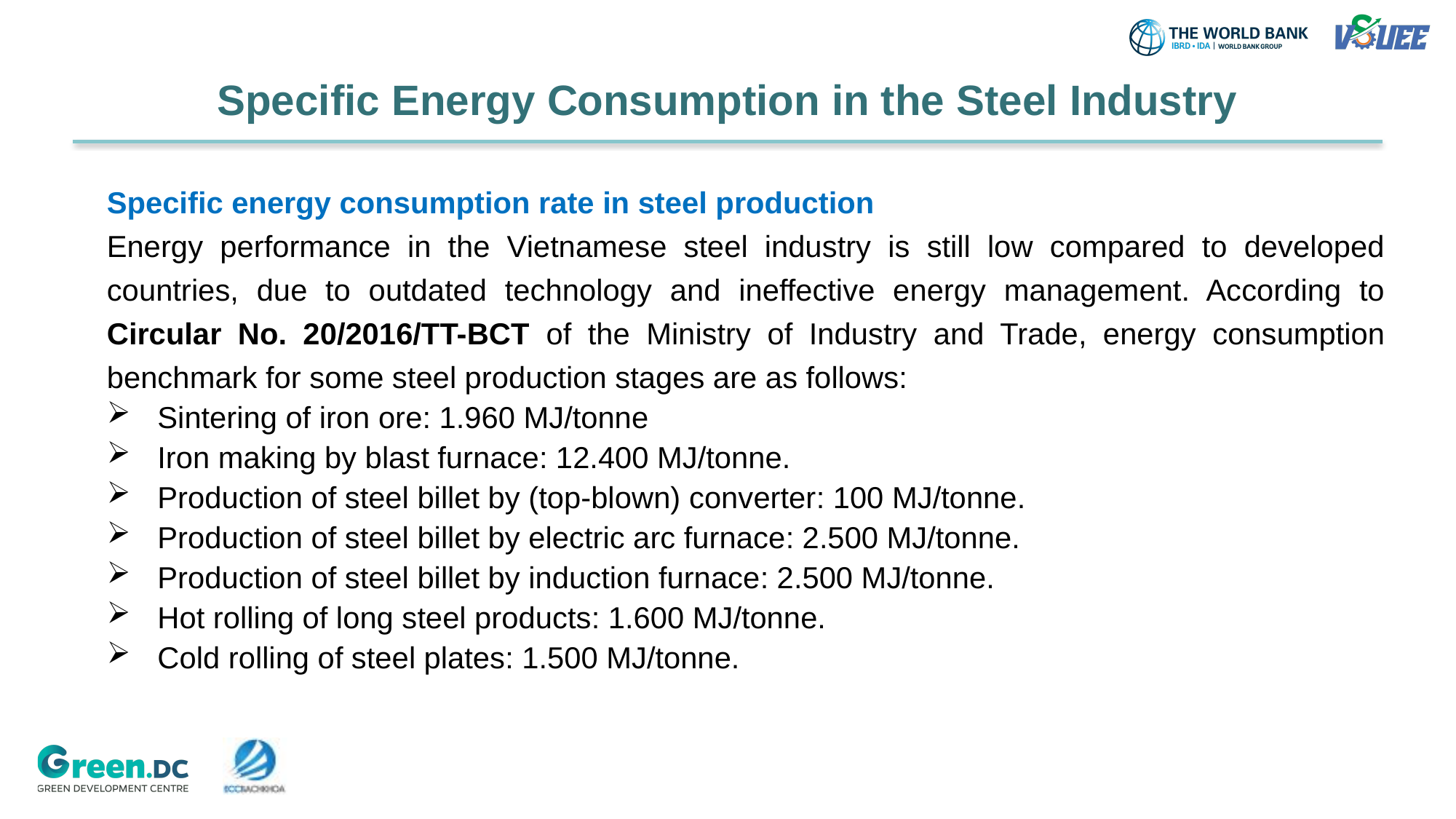

# Specific Energy Consumption in the Steel Industry
Specific energy consumption rate in steel production
Energy performance in the Vietnamese steel industry is still low compared to developed countries, due to outdated technology and ineffective energy management. According to Circular No. 20/2016/TT-BCT of the Ministry of Industry and Trade, energy consumption benchmark for some steel production stages are as follows:
Sintering of iron ore: 1.960 MJ/tonne
Iron making by blast furnace: 12.400 MJ/tonne.
Production of steel billet by (top-blown) converter: 100 MJ/tonne.
Production of steel billet by electric arc furnace: 2.500 MJ/tonne.
Production of steel billet by induction furnace: 2.500 MJ/tonne.
Hot rolling of long steel products: 1.600 MJ/tonne.
Cold rolling of steel plates: 1.500 MJ/tonne.